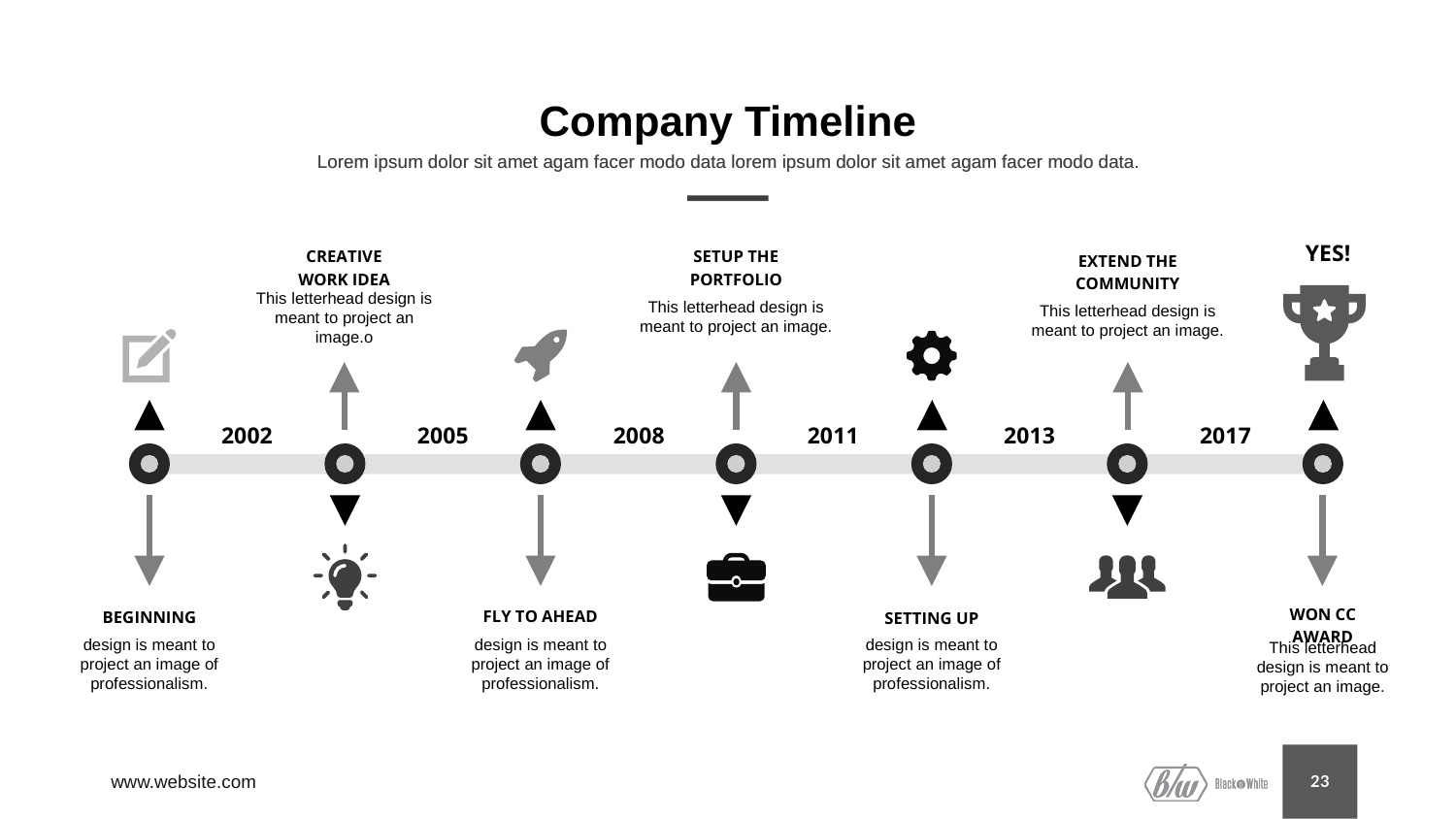

# Company Timeline
Lorem ipsum dolor sit amet agam facer modo data lorem ipsum dolor sit amet agam facer modo data.

CREATIVE WORK IDEA
SETUP THE
PORTFOLIO
EXTEND THE
COMMUNITY
YES!

This letterhead design is meant to project an image.
This letterhead design is meant to project an image.o
This letterhead design is meant to project an image.

2002
2005
2008
2011
2013
2017

BEGINNING
FLY TO AHEAD
SETTING UP
WON CC AWARD
This letterhead design is meant to project an image of professionalism.
This letterhead design is meant to project an image of professionalism.
This letterhead design is meant to project an image of professionalism.
This letterhead design is meant to project an image.
www.website.com